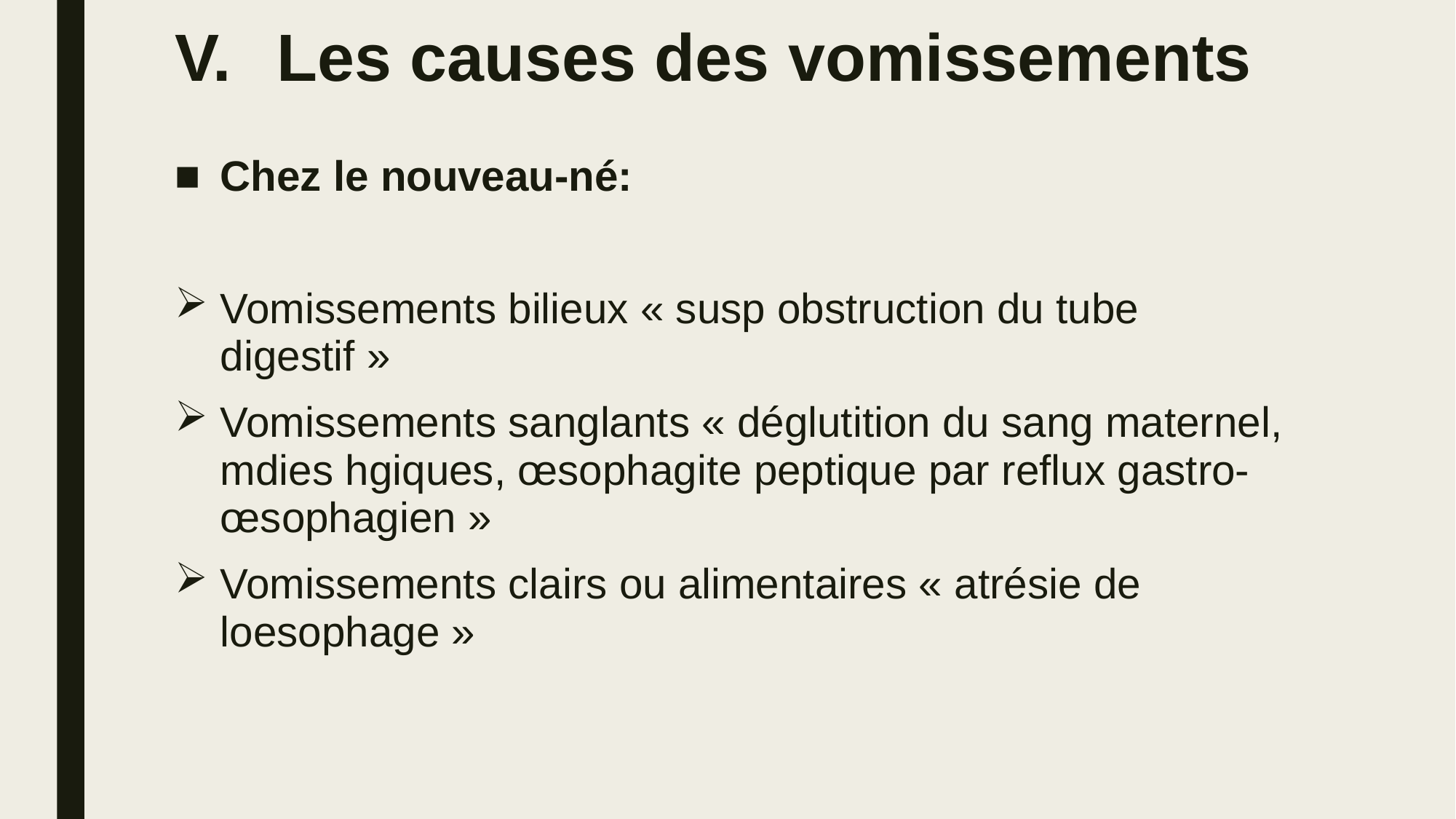

# Les causes des vomissements
Chez le nouveau-né:

Vomissements bilieux « susp obstruction du tube digestif »
Vomissements sanglants « déglutition du sang maternel, mdies hgiques, œsophagite peptique par reflux gastro-œsophagien »
Vomissements clairs ou alimentaires « atrésie de loesophage »